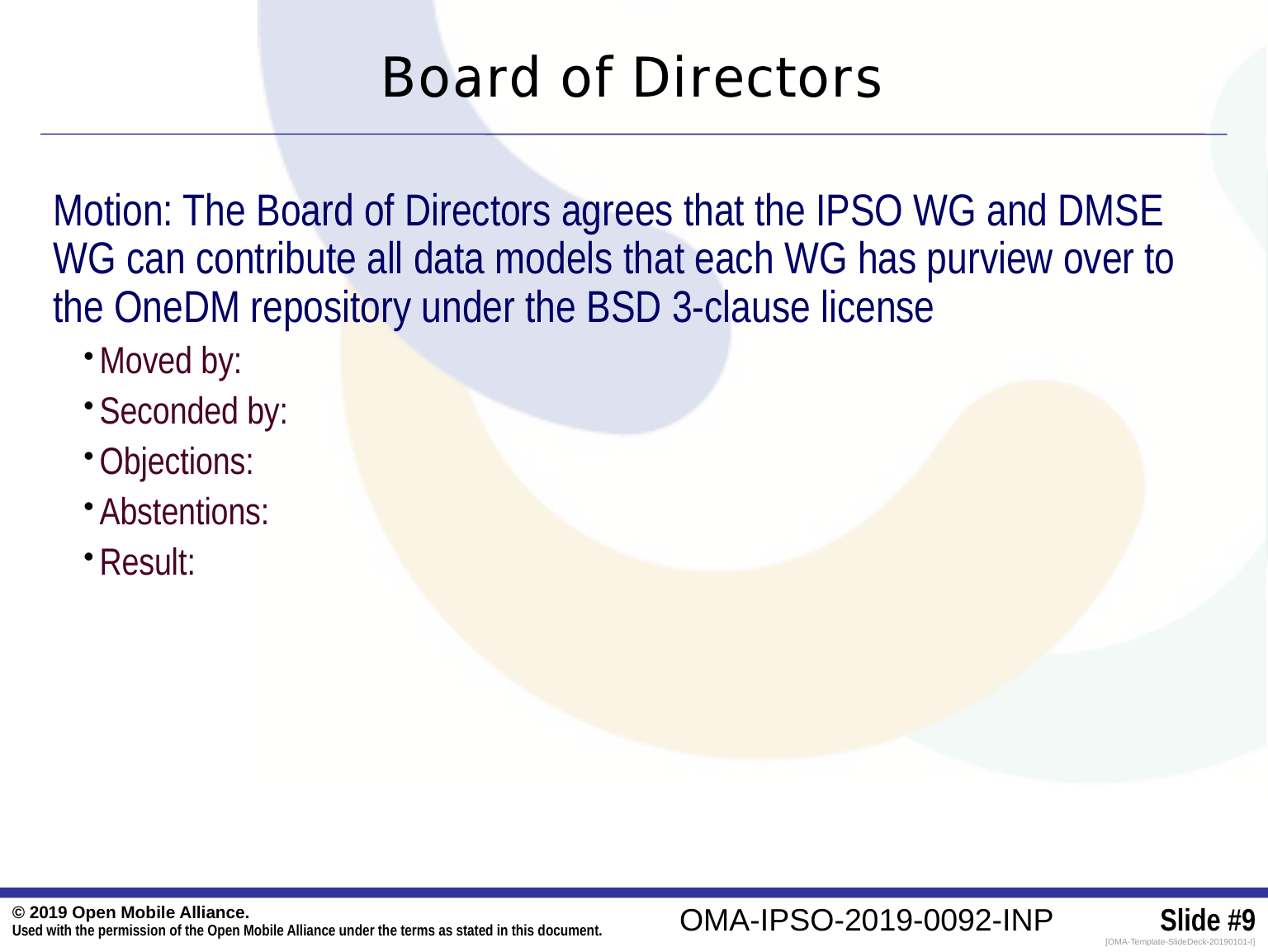

# Board of Directors
Motion: The Board of Directors agrees that the IPSO WG and DMSE WG can contribute all data models that each WG has purview over to the OneDM repository under the BSD 3-clause license
Moved by:
Seconded by:
Objections:
Abstentions:
Result: